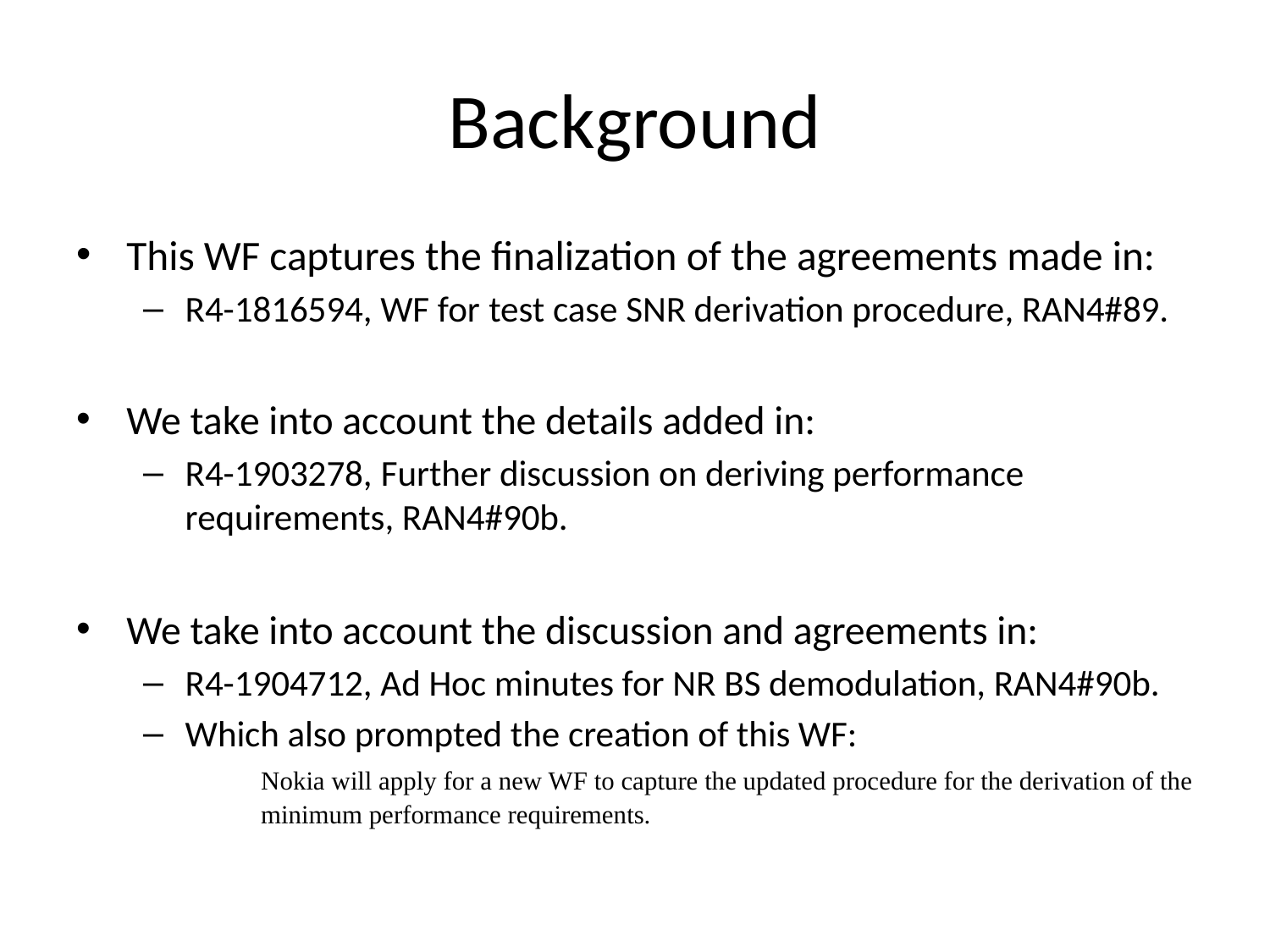

# Background
This WF captures the finalization of the agreements made in:
R4-1816594, WF for test case SNR derivation procedure, RAN4#89.

We take into account the details added in:
R4-1903278, Further discussion on deriving performance requirements, RAN4#90b.

We take into account the discussion and agreements in:
R4-1904712, Ad Hoc minutes for NR BS demodulation, RAN4#90b.
Which also prompted the creation of this WF:
Nokia will apply for a new WF to capture the updated procedure for the derivation of the minimum performance requirements.